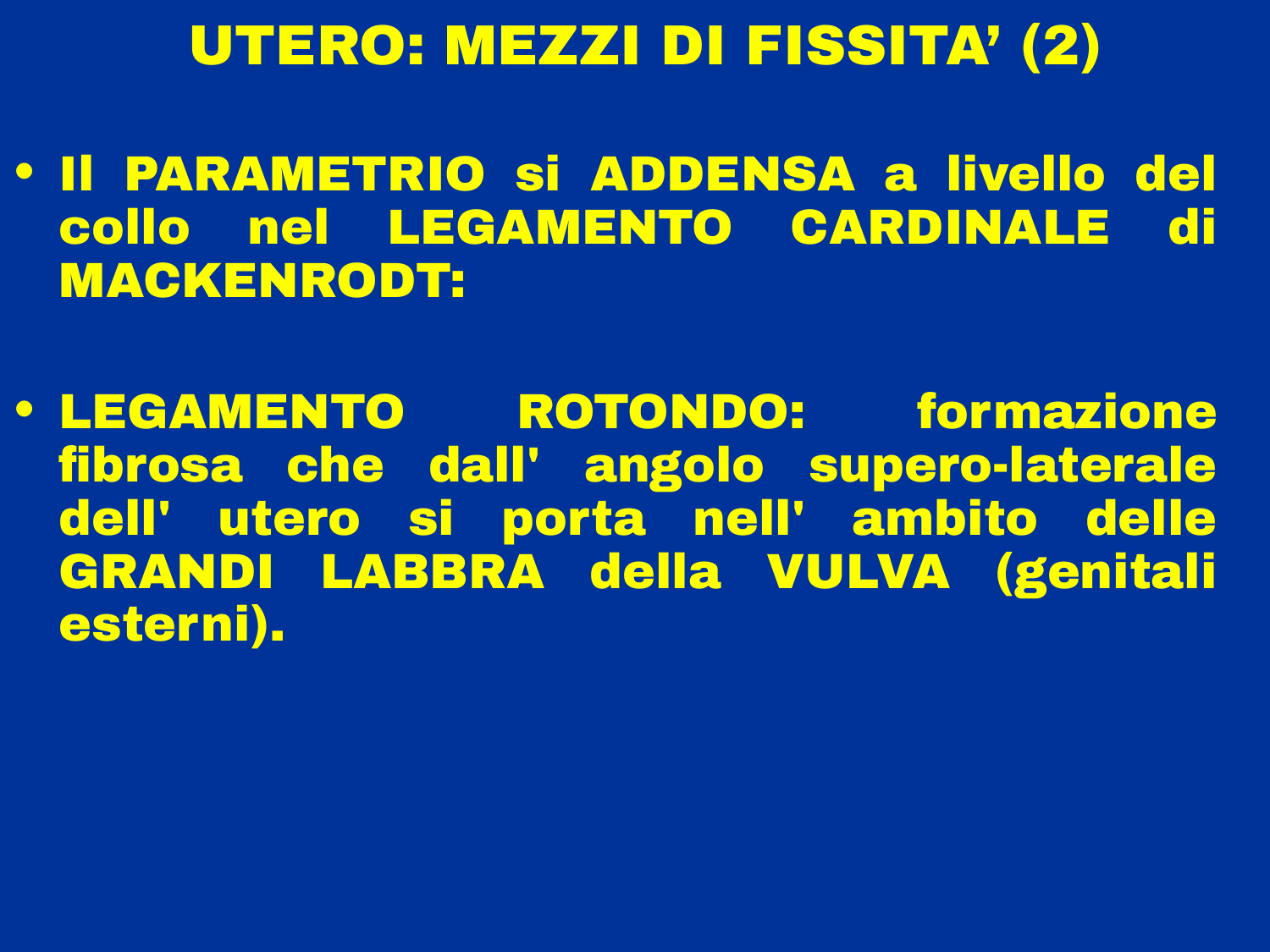

# UTERO: MEZZI DI FISSITA’ (2)
Il PARAMETRIO si ADDENSA a livello del collo nel LEGAMENTO CARDINALE di MACKENRODT:

LEGAMENTO ROTONDO: formazione fibrosa che dall' angolo supero-laterale dell' utero si porta nell' ambito delle GRANDI LABBRA della VULVA (genitali esterni).